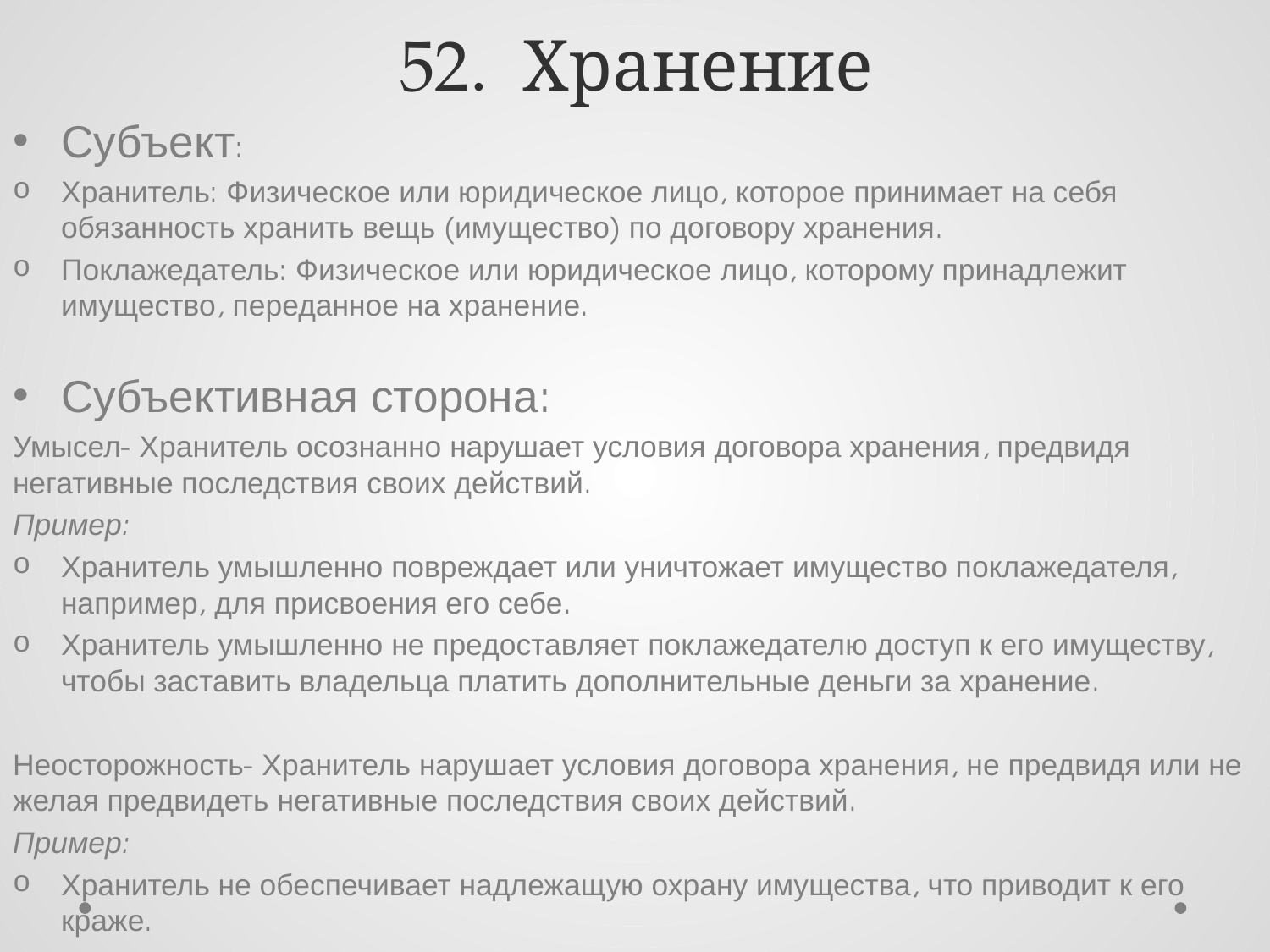

# 52.  Хранение
Субъект:
Хранитель: Физическое или юридическое лицо, которое принимает на себя обязанность хранить вещь (имущество) по договору хранения.
Поклажедатель: Физическое или юридическое лицо, которому принадлежит имущество, переданное на хранение.
Субъективная сторона:
Умысел- Хранитель осознанно нарушает условия договора хранения, предвидя негативные последствия своих действий.
Пример:
Хранитель умышленно повреждает или уничтожает имущество поклажедателя, например, для присвоения его себе.
Хранитель умышленно не предоставляет поклажедателю доступ к его имуществу, чтобы заставить владельца платить дополнительные деньги за хранение.

Неосторожность- Хранитель нарушает условия договора хранения, не предвидя или не желая предвидеть негативные последствия своих действий.
Пример:
Хранитель не обеспечивает надлежащую охрану имущества, что приводит к его краже.